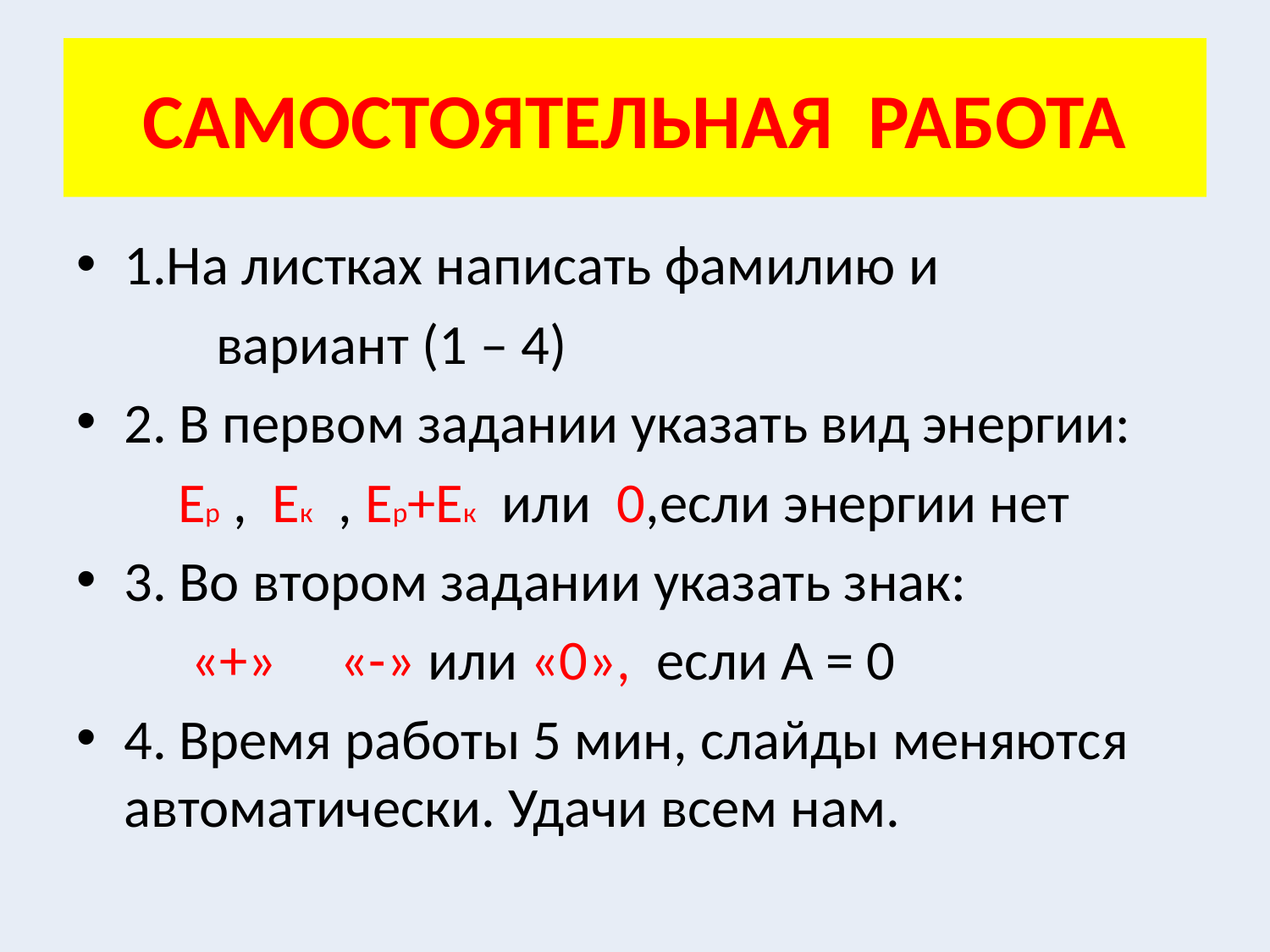

# САМОСТОЯТЕЛЬНАЯ  РАБОТА
1.На листках написать фамилию и
           вариант (1 – 4)
2. В первом задании указать вид энергии:
        Ер ,  Ек  , Ер+Ек  или  0,если энергии нет
3. Во втором задании указать знак:
         «+»     «-» или «0»,  если А = 0
4. Время работы 5 мин, слайды меняются автоматически. Удачи всем нам.